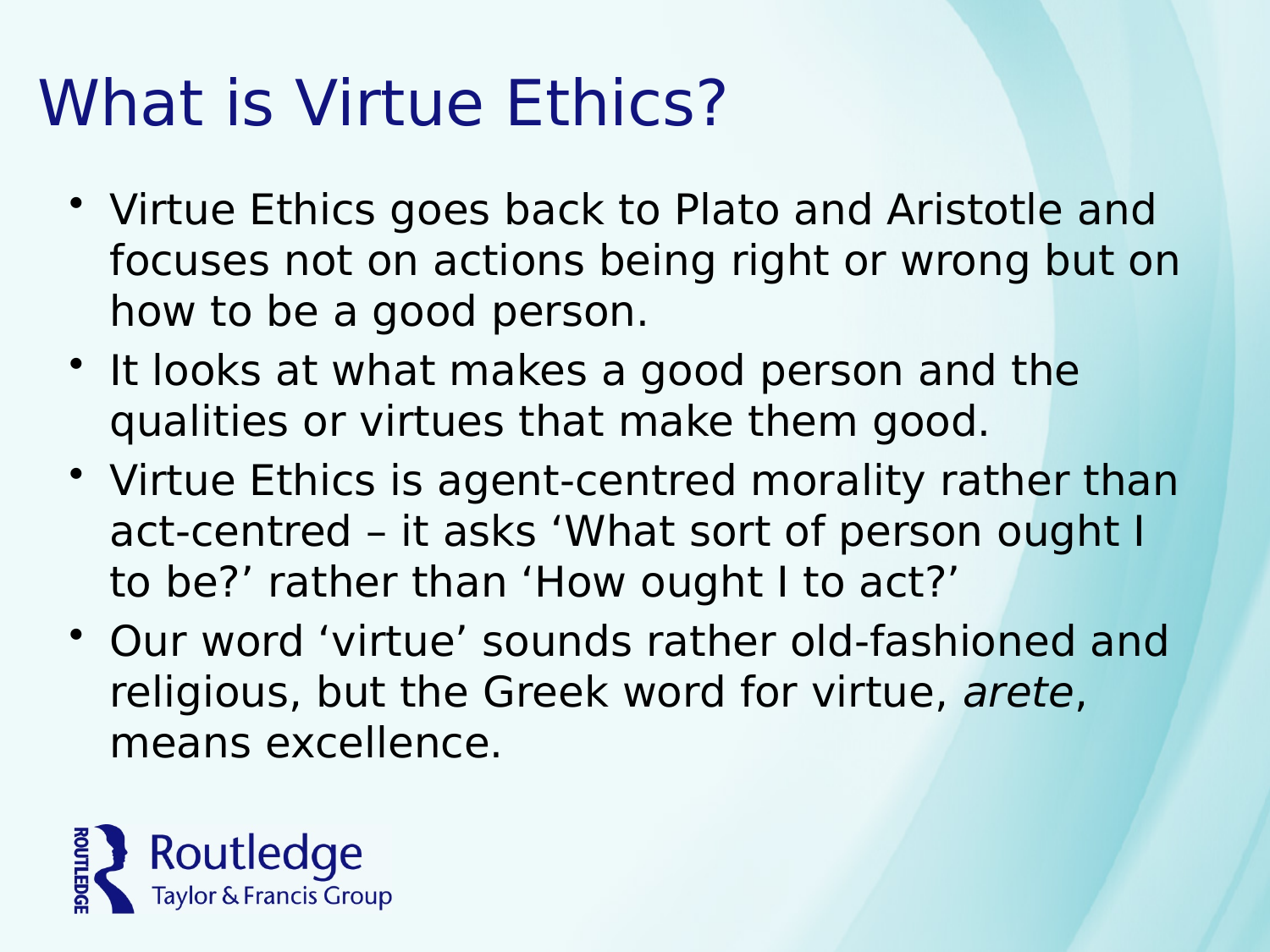

# What is Virtue Ethics?
Virtue Ethics goes back to Plato and Aristotle and focuses not on actions being right or wrong but on how to be a good person.
It looks at what makes a good person and the qualities or virtues that make them good.
Virtue Ethics is agent-centred morality rather than act-centred – it asks ‘What sort of person ought I to be?’ rather than ‘How ought I to act?’
Our word ‘virtue’ sounds rather old-fashioned and religious, but the Greek word for virtue, arete, means excellence.